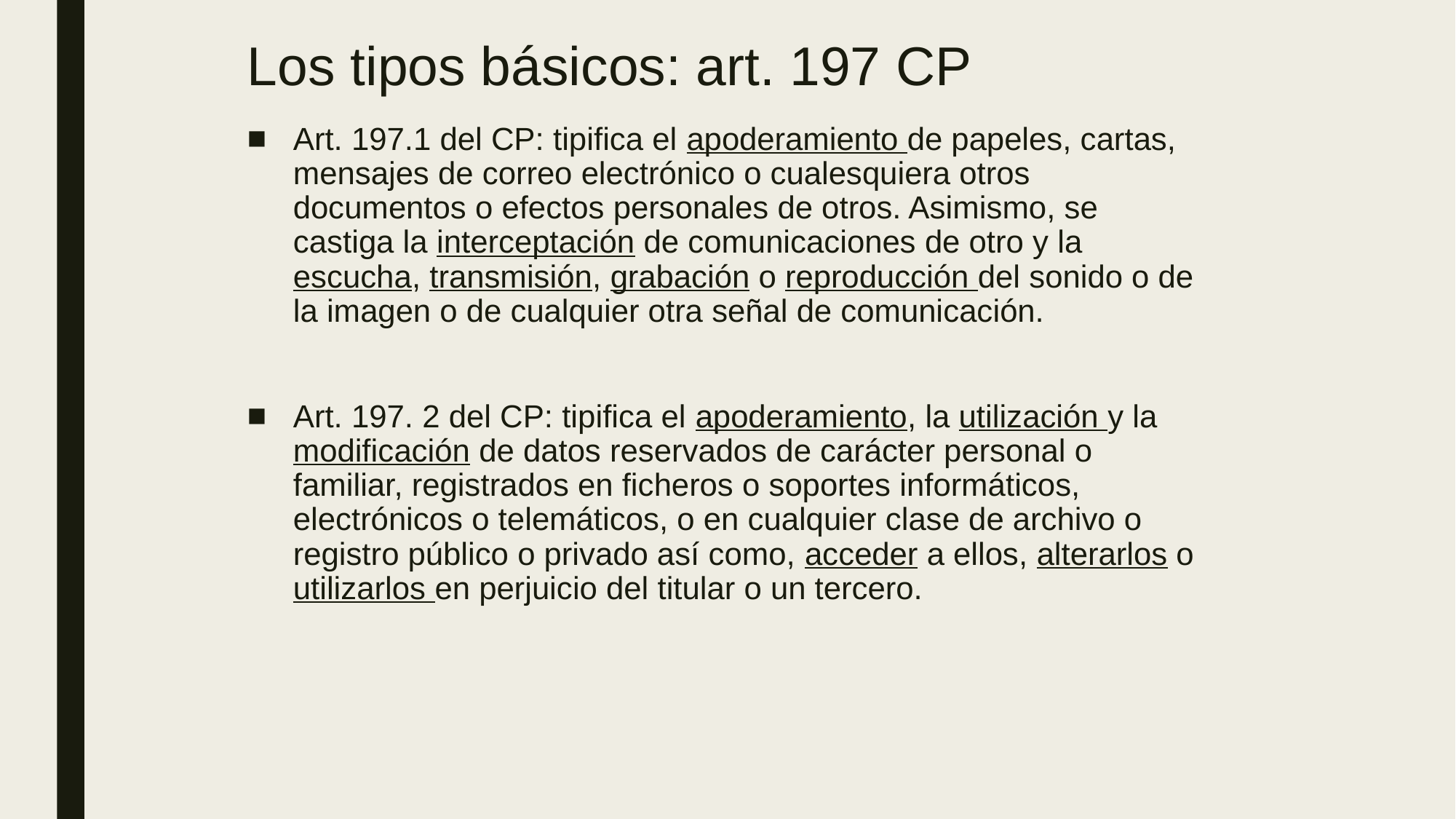

# Los tipos básicos: art. 197 CP
Art. 197.1 del CP: tipifica el apoderamiento de papeles, cartas, mensajes de correo electrónico o cualesquiera otros documentos o efectos personales de otros. Asimismo, se castiga la interceptación de comunicaciones de otro y la escucha, transmisión, grabación o reproducción del sonido o de la imagen o de cualquier otra señal de comunicación.

Art. 197. 2 del CP: tipifica el apoderamiento, la utilización y la modificación de datos reservados de carácter personal o familiar, registrados en ficheros o soportes informáticos, electrónicos o telemáticos, o en cualquier clase de archivo o registro público o privado así como, acceder a ellos, alterarlos o utilizarlos en perjuicio del titular o un tercero.